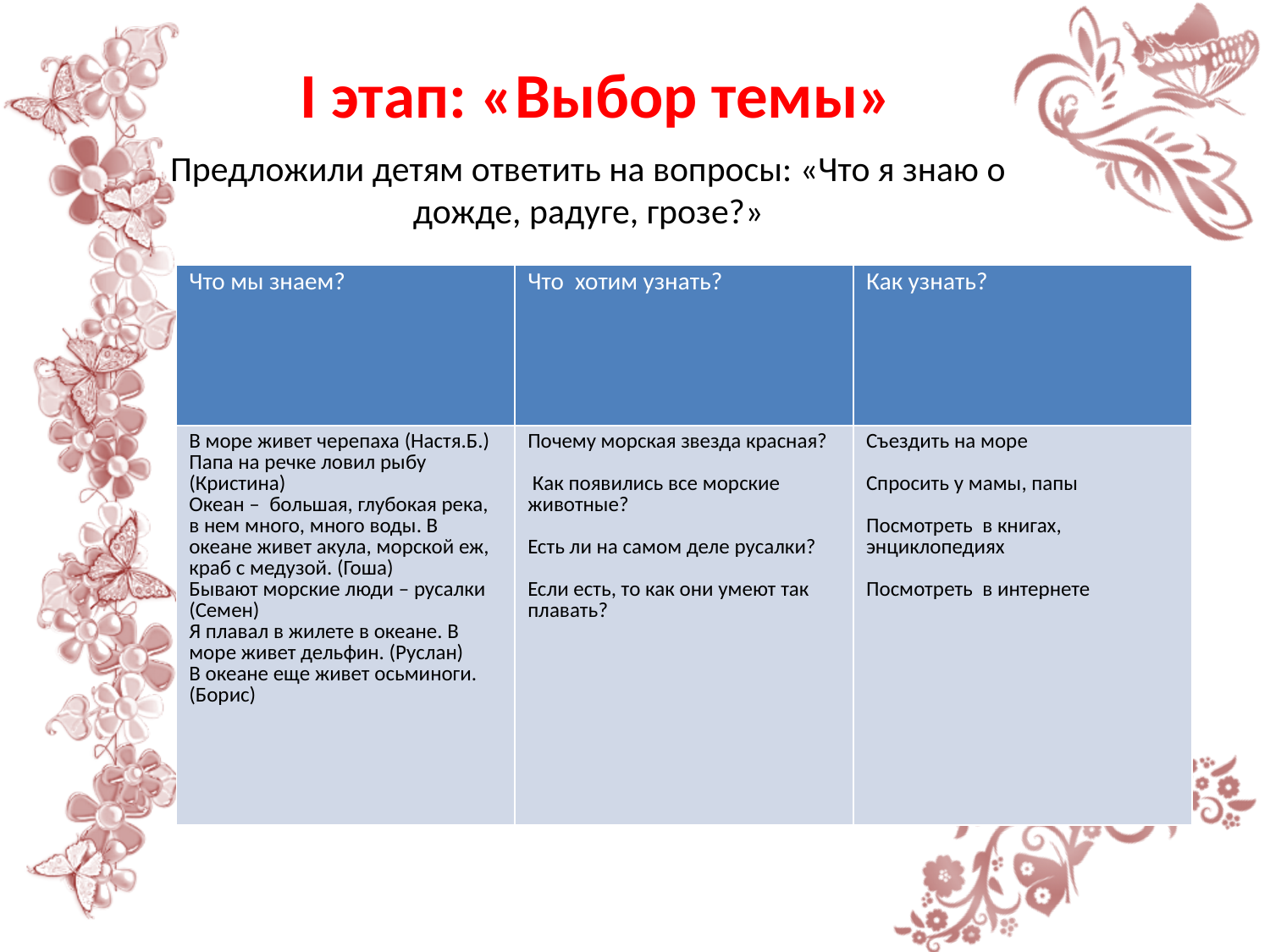

I этап: «Выбор темы»
Предложили детям ответить на вопросы: «Что я знаю о дожде, радуге, грозе?»
| Что мы знаем? | Что хотим узнать? | Как узнать? |
| --- | --- | --- |
| В море живет черепаха (Настя.Б.) Папа на речке ловил рыбу (Кристина) Океан – большая, глубокая река, в нем много, много воды. В океане живет акула, морской еж, краб с медузой. (Гоша) Бывают морские люди – русалки (Семен) Я плавал в жилете в океане. В море живет дельфин. (Руслан) В океане еще живет осьминоги. (Борис) | Почему морская звезда красная? Как появились все морские животные? Есть ли на самом деле русалки? Если есть, то как они умеют так плавать? | Съездить на море Спросить у мамы, папы Посмотреть в книгах, энциклопедиях Посмотреть в интернете |